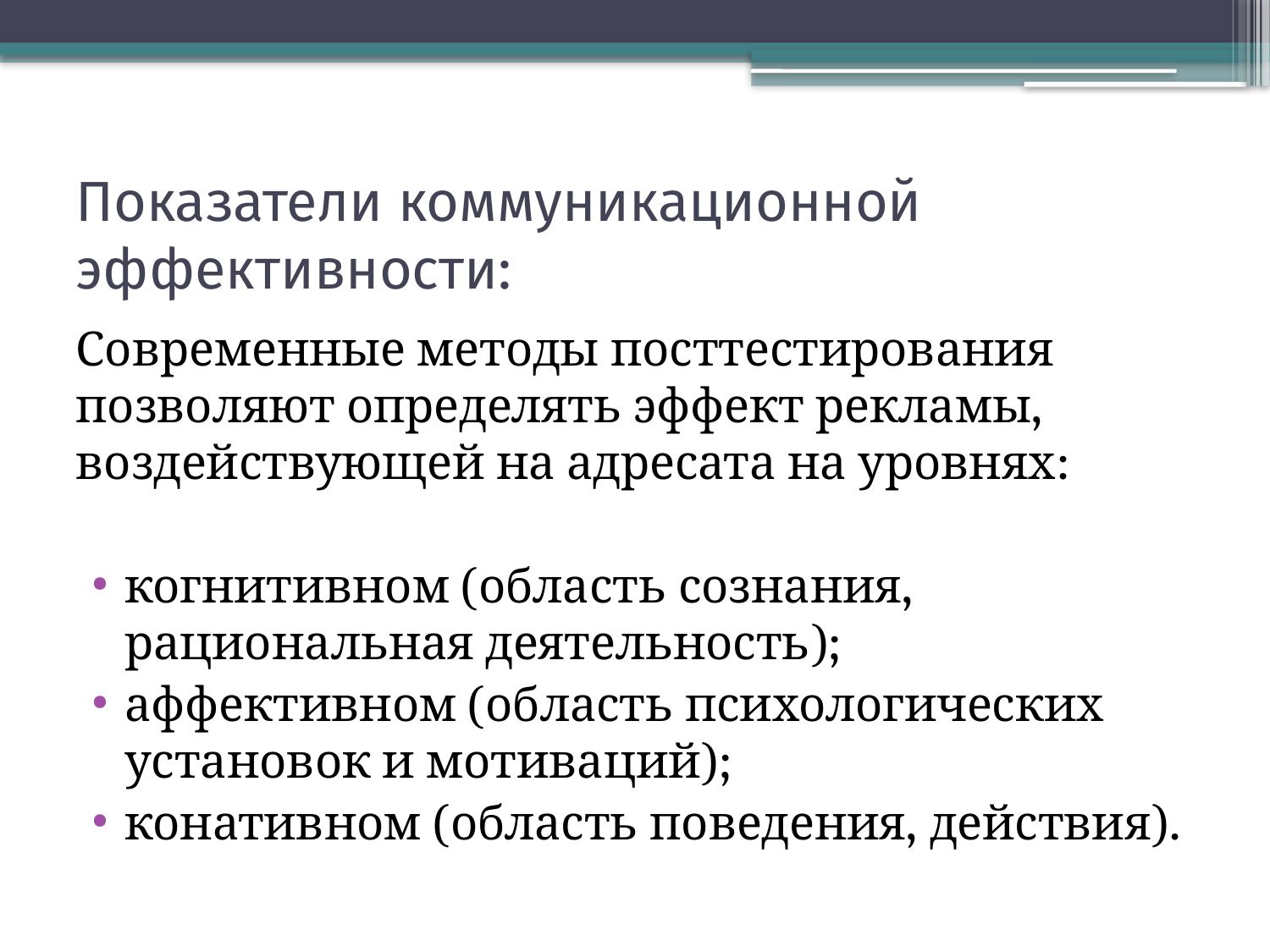

# Показатели коммуникационной эффективности:
Современные методы посттестирования позволяют определять эффект рекламы, воздействующей на адресата на уровнях:

когнитивном (область сознания, рациональная деятельность);
аффективном (область психологических установок и мотиваций);
конативном (область поведения, действия).